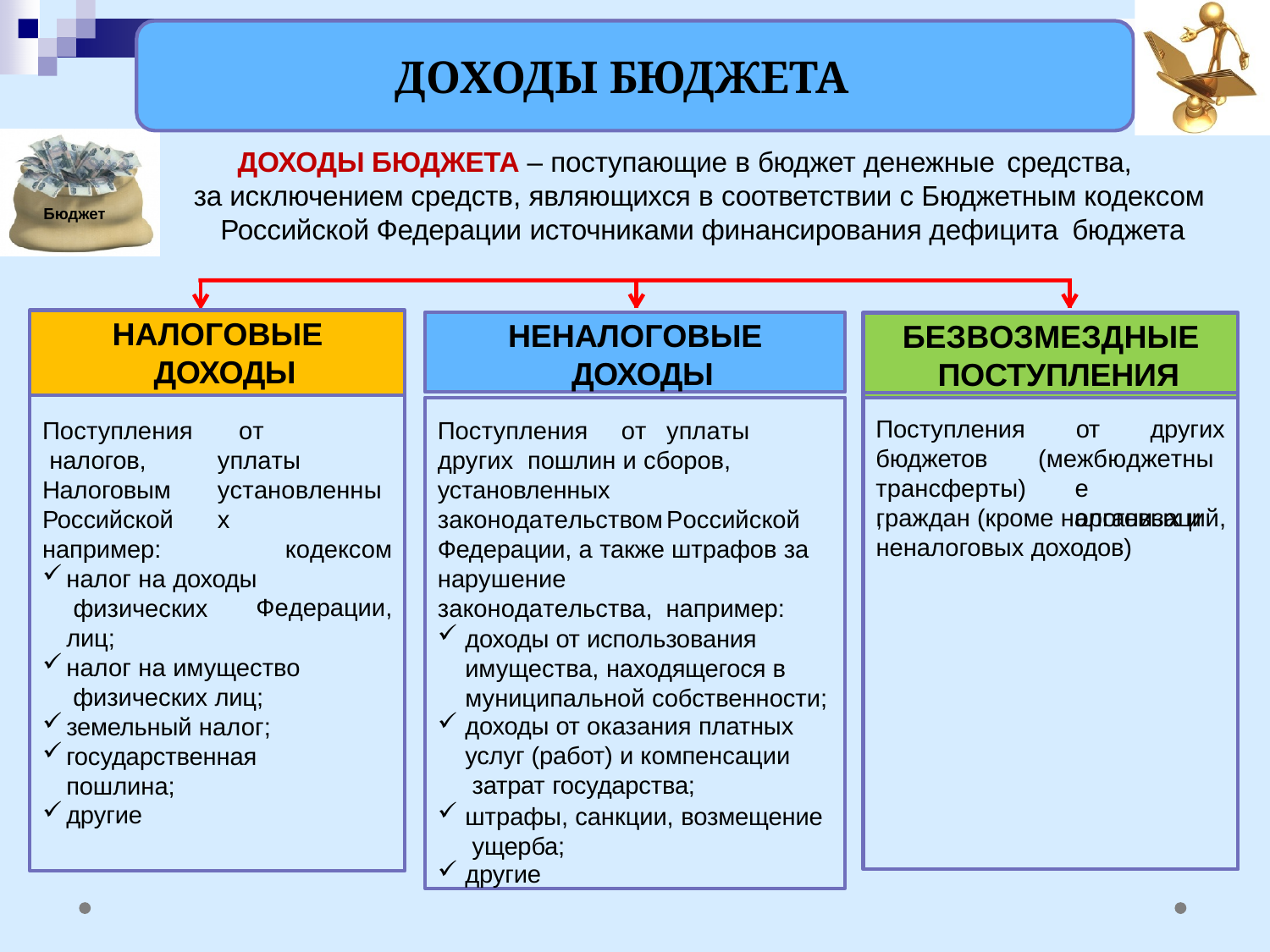

# ДОХОДЫ БЮДЖЕТА

ДОХОДЫ БЮДЖЕТА – поступающие в бюджет денежные средства,
за исключением средств, являющихся в соответствии с Бюджетным кодексом  Российской Федерации источниками финансирования дефицита бюджета
Бюджет

НАЛОГОВЫЕ  ДОХОДЫ
НЕНАЛОГОВЫЕ  ДОХОДЫ

БЕЗВОЗМЕЗДНЫЕ  ПОСТУПЛЕНИЯ

Поступления	от	уплаты	других  пошлин и сборов, установленных  законодательством	Российской  Федерации, а также штрафов за  нарушение		законодательства,  например:
доходы от использования  имущества, находящегося в  муниципальной собственности;
доходы от оказания платных
услуг (работ) и компенсации  затрат государства;
штрафы, санкции, возмещение  ущерба;
другие

Поступления  бюджетов  трансферты),
от	других
Поступления  налогов,  Налоговым  Российской  например:
от	уплаты  установленных
кодексом  Федерации,
(межбюджетные  организаций,
граждан (кроме налоговых и  неналоговых доходов)
налог на доходы  физических лиц;
налог на имущество  физических лиц;
земельный налог;
государственная пошлина;
другие